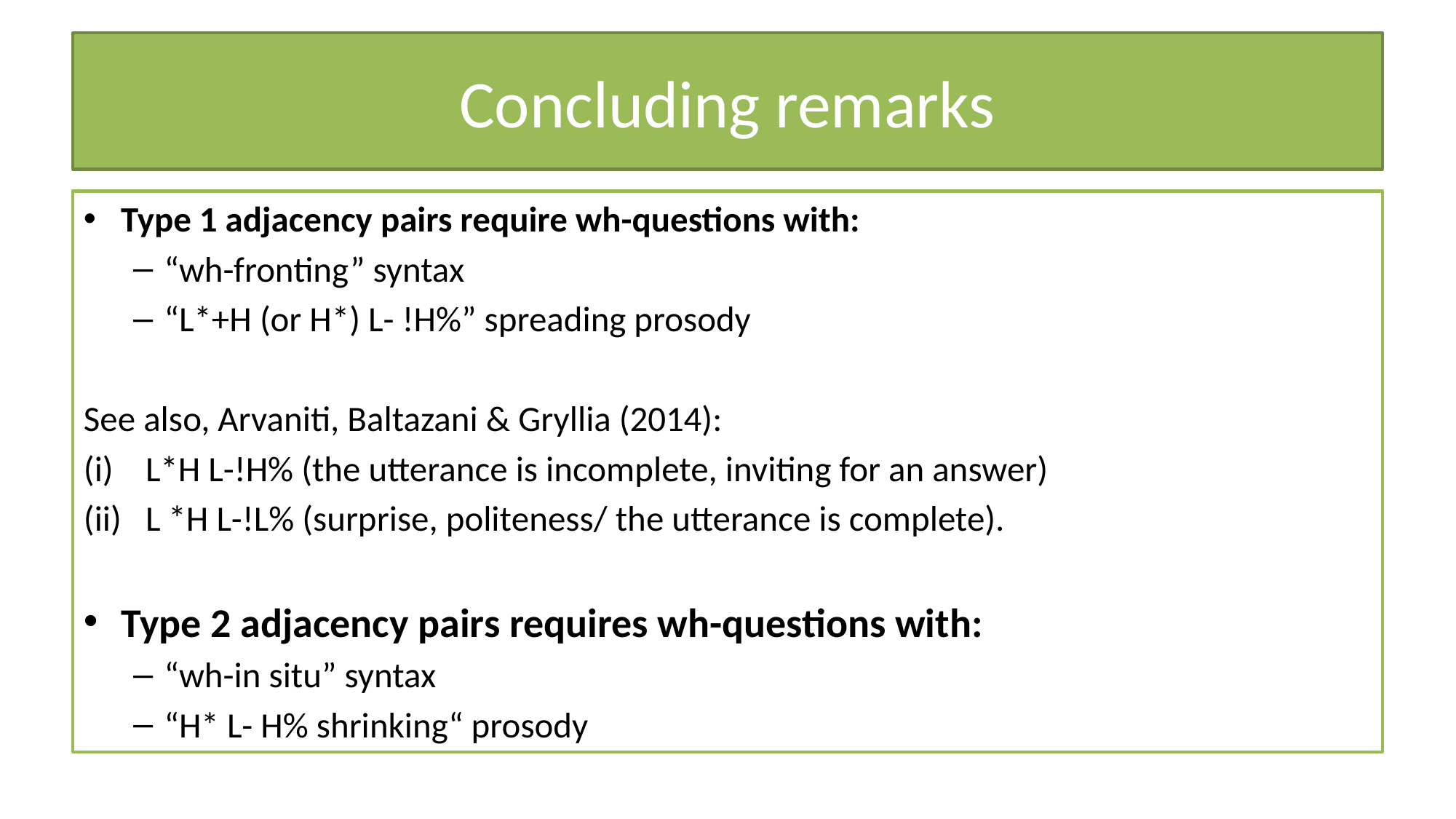

# Concluding remarks
Type 1 adjacency pairs require wh-questions with:
“wh-fronting” syntax
“L*+H (or H*) L- !H%” spreading prosody

See also, Arvaniti, Baltazani & Gryllia (2014):
L*H L-!H% (the utterance is incomplete, inviting for an answer)
L *H L-!L% (surprise, politeness/ the utterance is complete).

Type 2 adjacency pairs requires wh-questions with:
“wh-in situ” syntax
“H* L- H% shrinking“ prosody